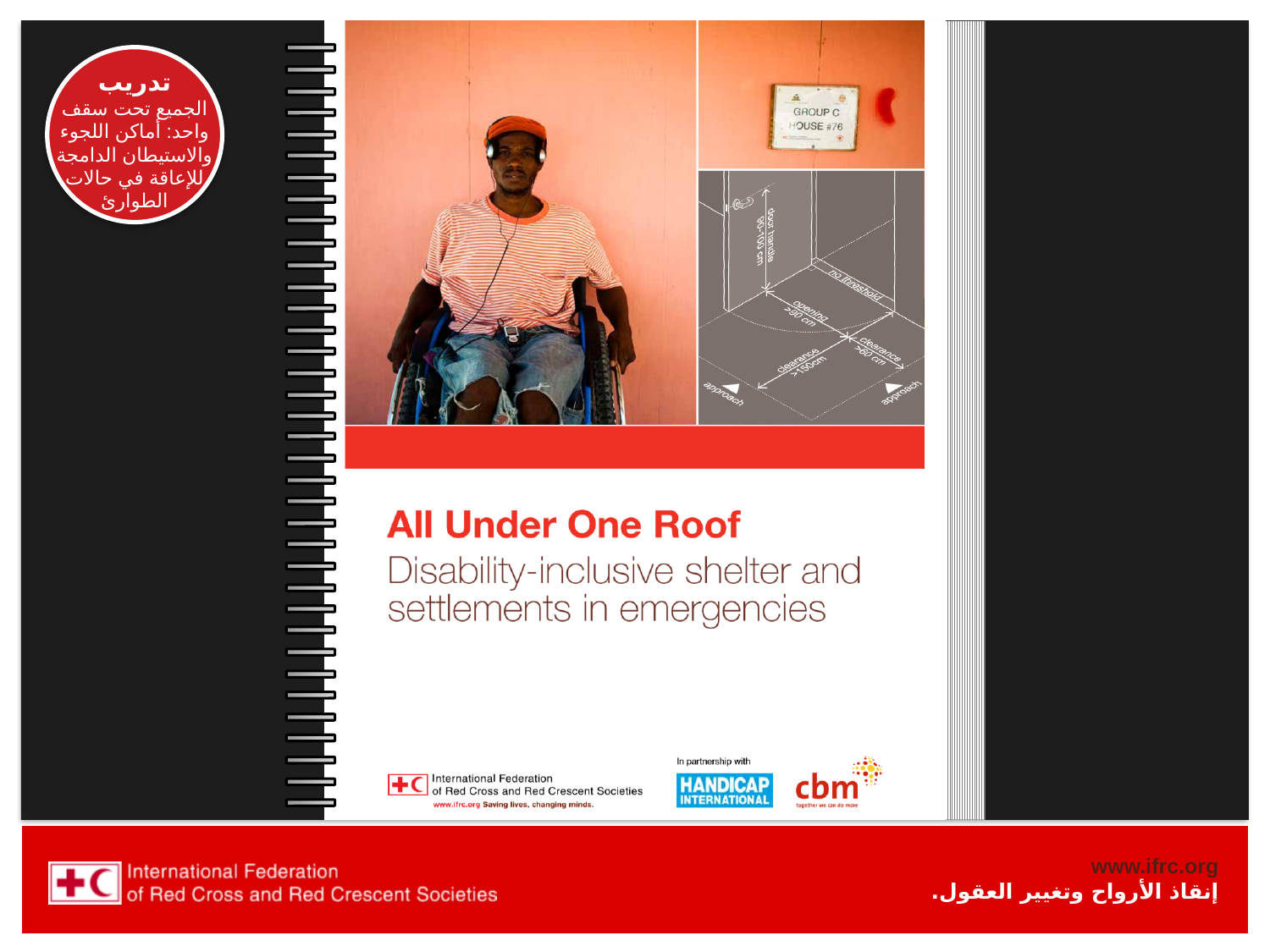

#
تدريب
الجميع تحت سقف واحد: أماكن اللجوء والاستيطان الدامجة للإعاقة في حالات الطوارئ